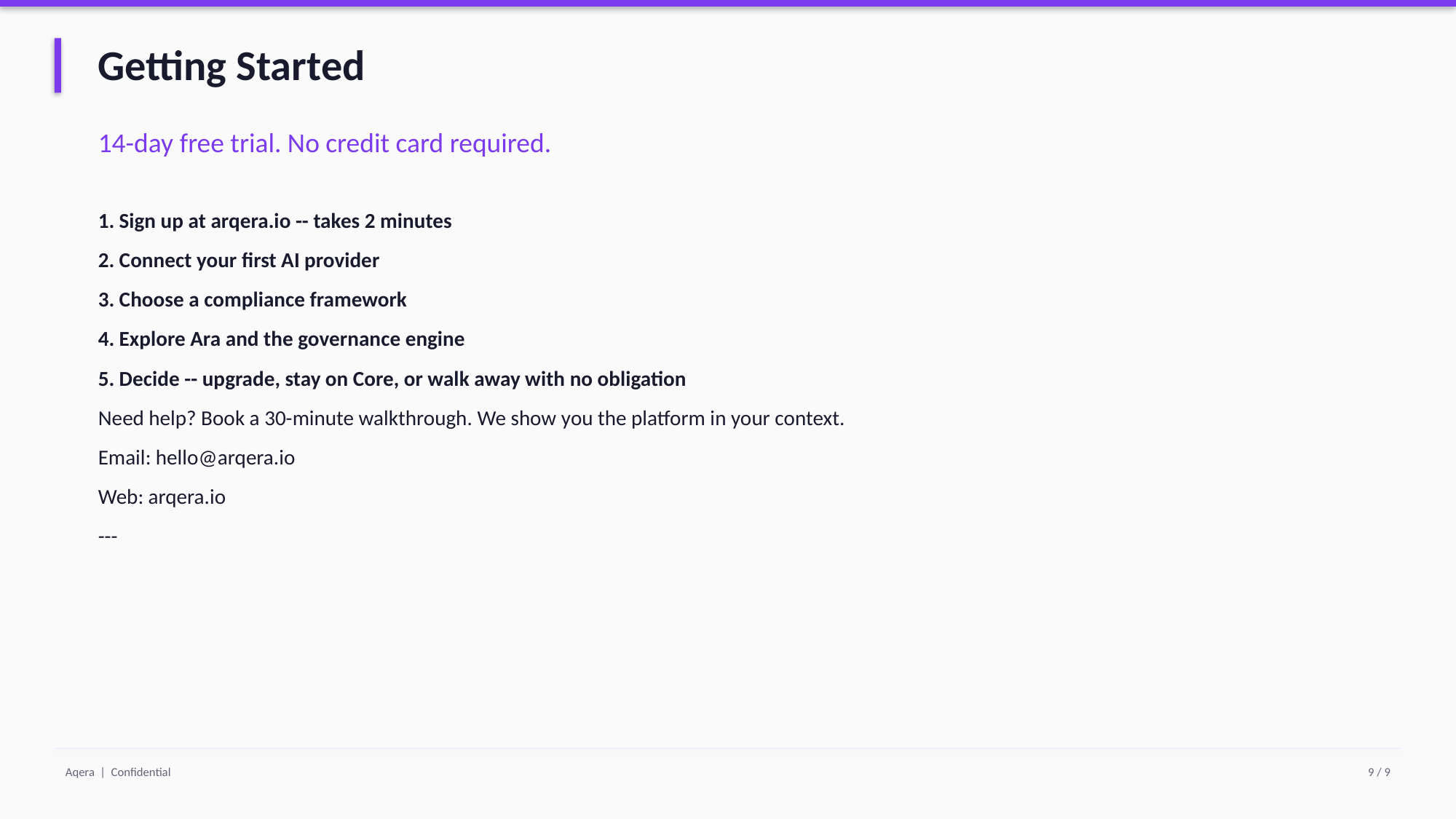

Getting Started

14-day free trial. No credit card required.
1. Sign up at arqera.io -- takes 2 minutes
2. Connect your first AI provider
3. Choose a compliance framework
4. Explore Ara and the governance engine
5. Decide -- upgrade, stay on Core, or walk away with no obligation
Need help? Book a 30-minute walkthrough. We show you the platform in your context.
Email: hello@arqera.io
Web: arqera.io
---

Aqera  |  Confidential
9 / 9